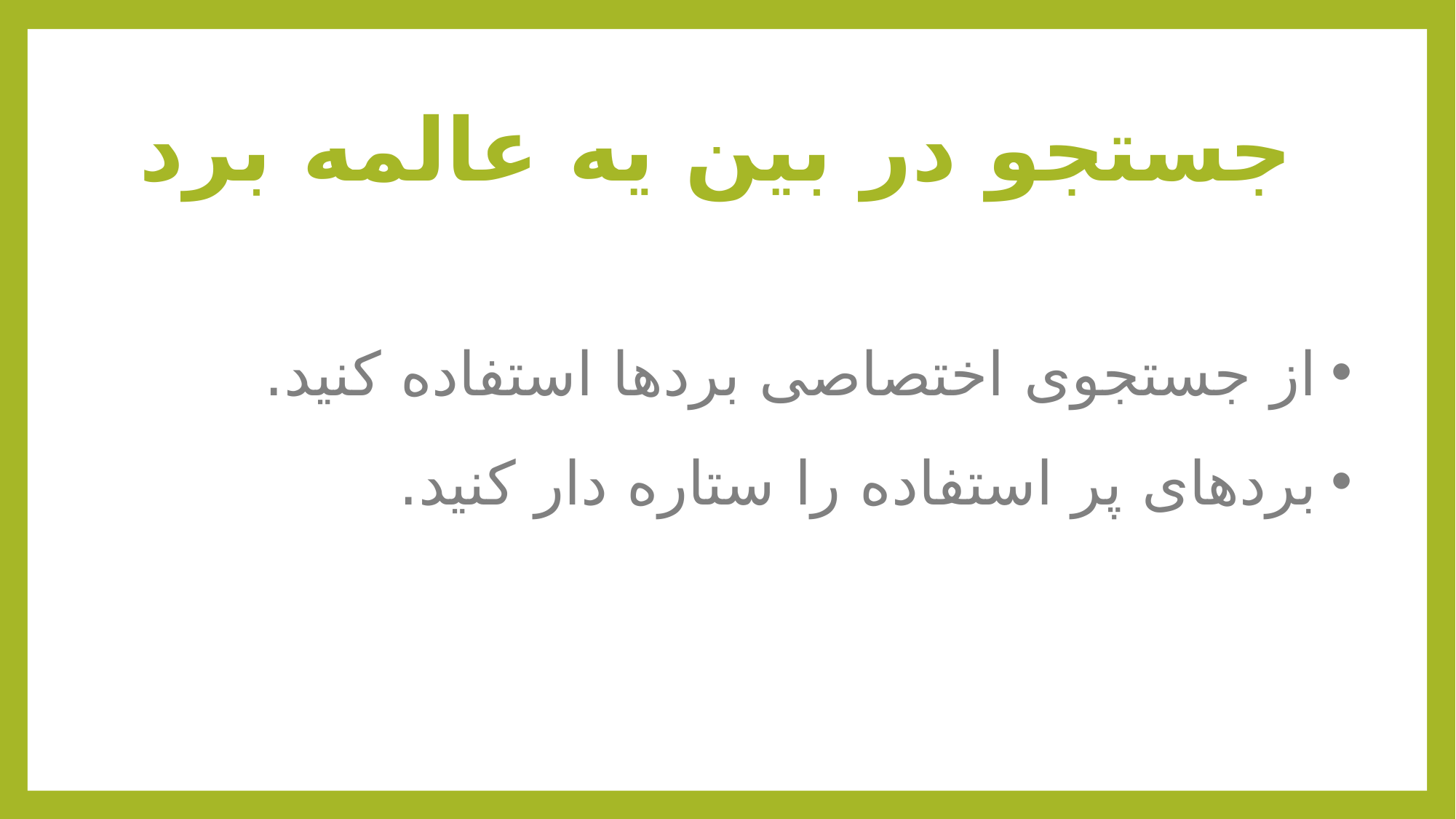

# جستجو در بین یه عالمه برد
از جستجوی اختصاصی بردها استفاده کنید.
بردهای پر استفاده را ستاره دار کنید.